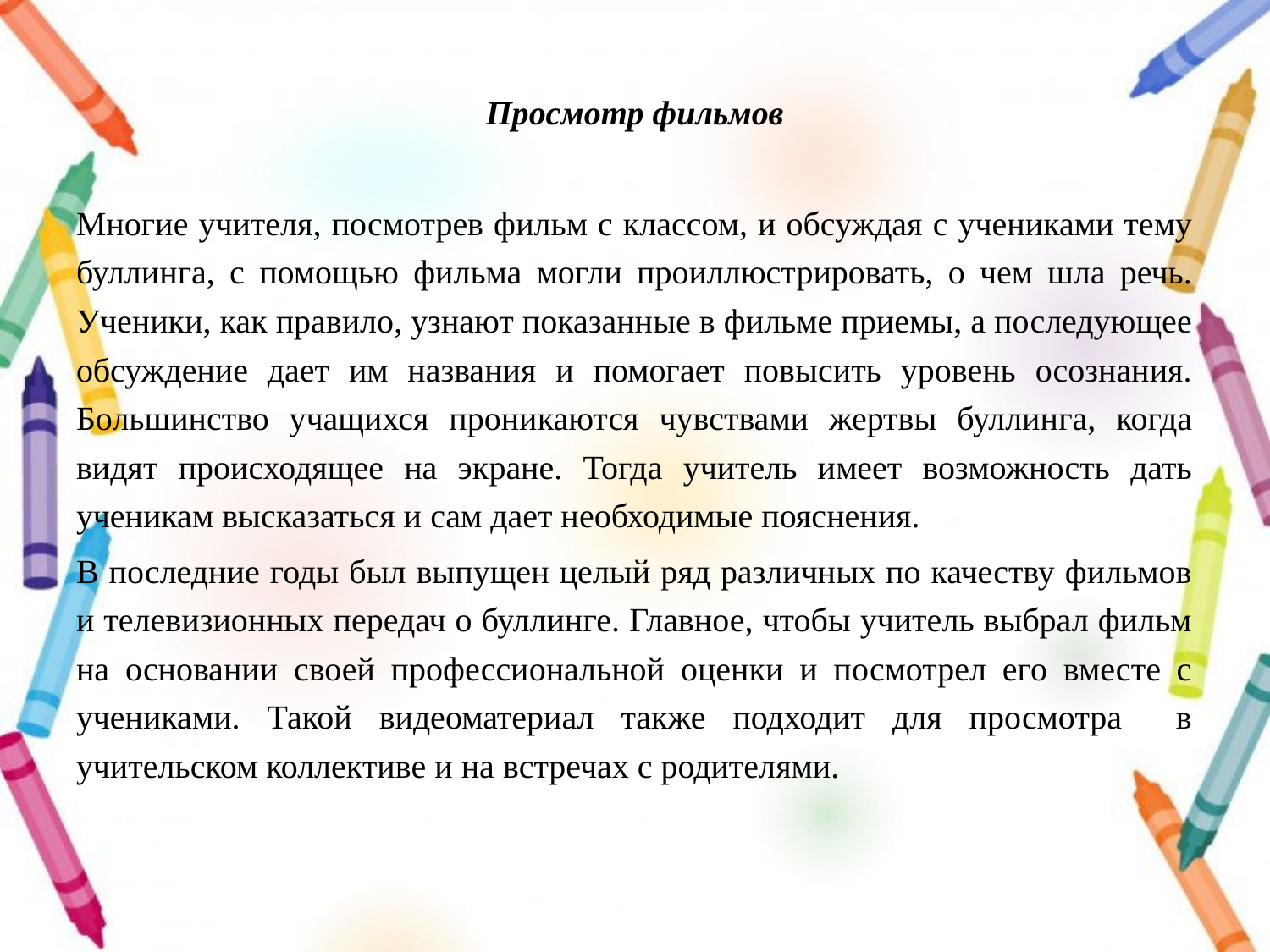

Просмотр фильмов

Многие учителя, посмотрев фильм с классом, и обсуждая с учениками тему буллинга, с помощью фильма могли проиллюстрировать, о чем шла речь. Ученики, как правило, узнают показанные в фильме приемы, а последующее обсуждение дает им названия и помогает повысить уровень осознания. Большинство учащихся проникаются чувствами жертвы буллинга, когда видят происходящее на экране. Тогда учитель имеет возможность дать ученикам высказаться и сам дает необходимые пояснения.
В последние годы был выпущен целый ряд различных по качеству фильмов и телевизионных передач о буллинге. Главное, чтобы учитель выбрал фильм на основании своей профессиональной оценки и посмотрел его вместе с учениками. Такой видеоматериал также подходит для просмотра  в учительском коллективе и на встречах с родителями.